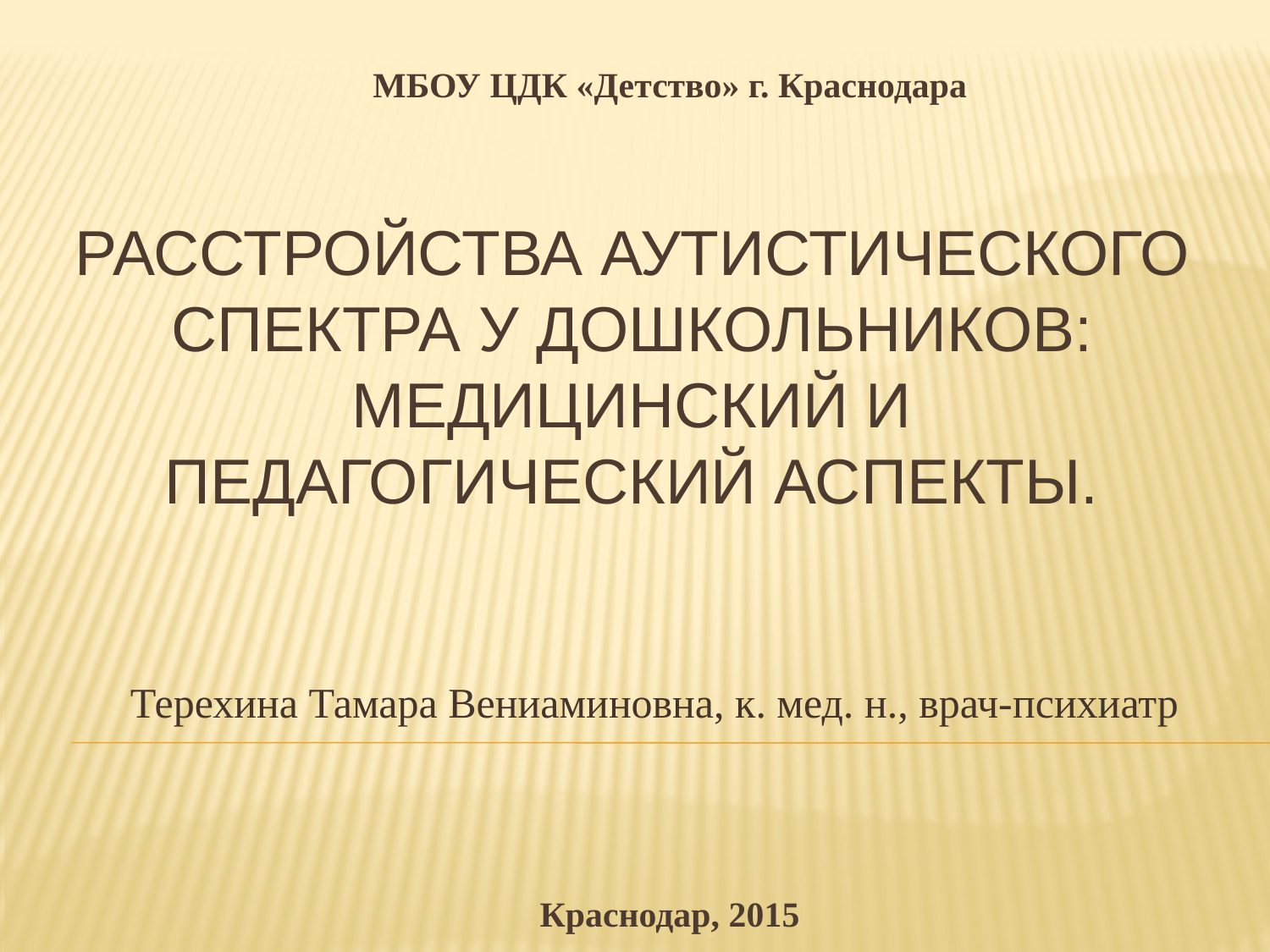

МБОУ ЦДК «Детство» г. Краснодара
# Расстройства аутистического спектра у дошкольников: МедицинскиЙ И ПЕДАГОГИЧЕСКИЙ АСПЕКТЫ.
Терехина Тамара Вениаминовна, к. мед. н., врач-психиатр
Краснодар, 2015